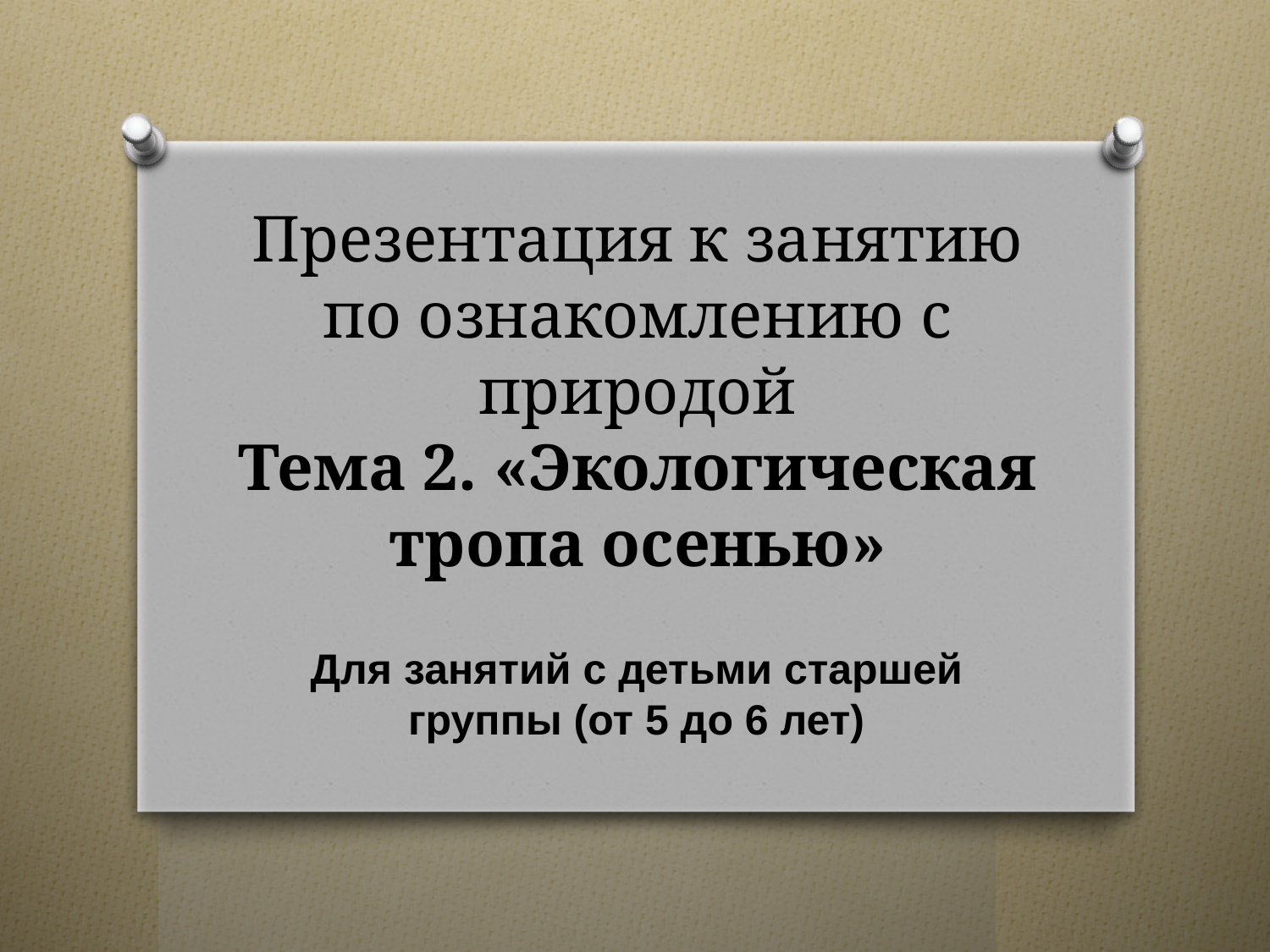

# Презентация к занятию по ознакомлению с природой Тема 2. «Экологическая тропа осенью»
Для занятий с детьми старшей группы (от 5 до 6 лет)